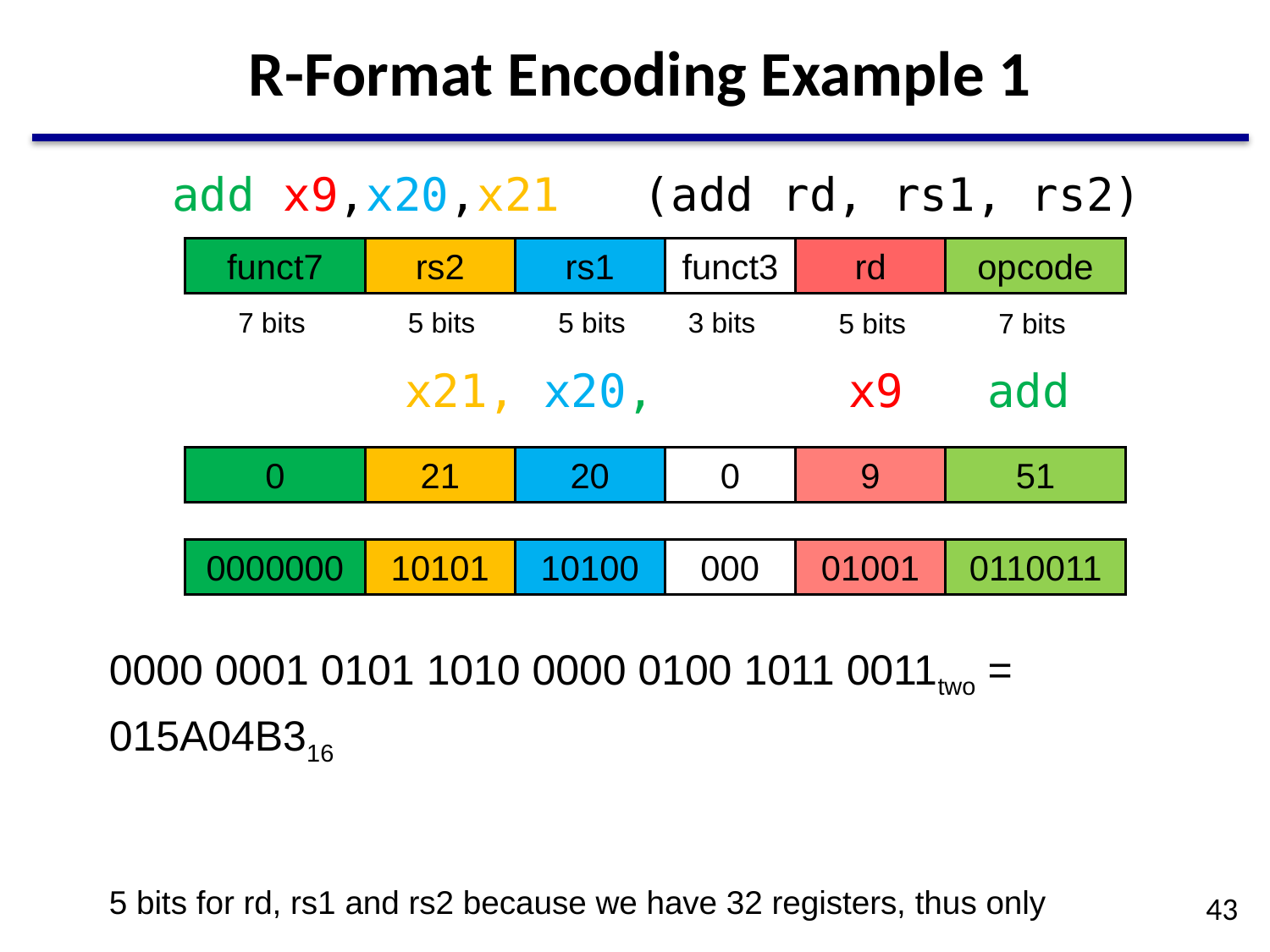

# R-Format Encoding Example 1
	   add x9,x20,x21   (add rd, rs1, rs2)

             x21, x20,       x9   add
funct7
rs2
rs1
funct3
rd
opcode
7 bits
5 bits
5 bits
3 bits
5 bits
7 bits
0
21
20
0
9
51
0000000
10101
10100
000
01001
0110011
0000 0001 0101 1010 0000 0100 1011 0011two =
015A04B316

5 bits for rd, rs1 and rs2 because we have 32 registers, thus only needs 5 bit to address a register
43